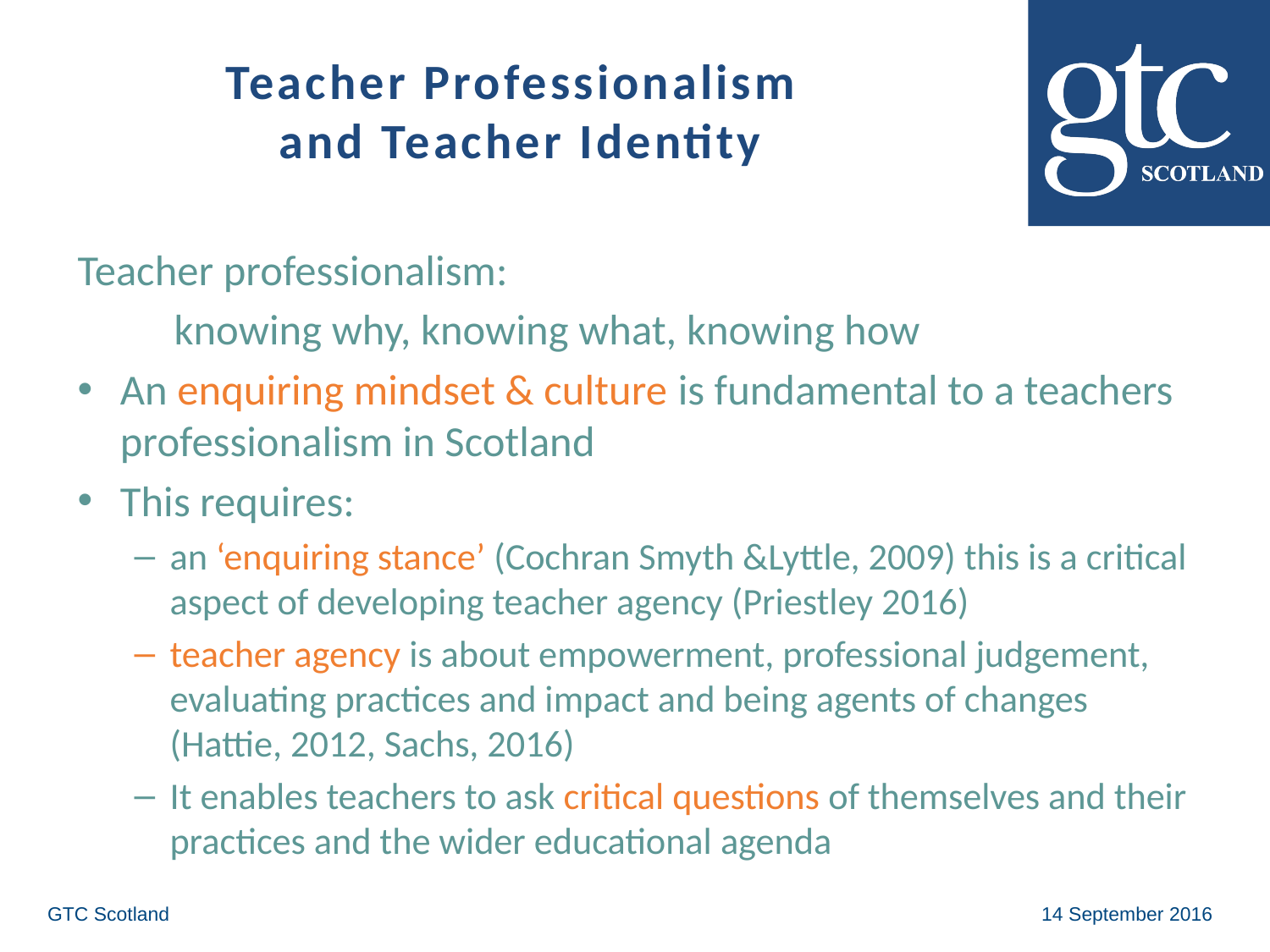

# Teacher Professionalism and Teacher Identity
Teacher professionalism:
		knowing why, knowing what, knowing how
An enquiring mindset & culture is fundamental to a teachers professionalism in Scotland
This requires:
an ‘enquiring stance’ (Cochran Smyth &Lyttle, 2009) this is a critical aspect of developing teacher agency (Priestley 2016)
teacher agency is about empowerment, professional judgement, evaluating practices and impact and being agents of changes (Hattie, 2012, Sachs, 2016)
It enables teachers to ask critical questions of themselves and their practices and the wider educational agenda
GTC Scotland
14 September 2016